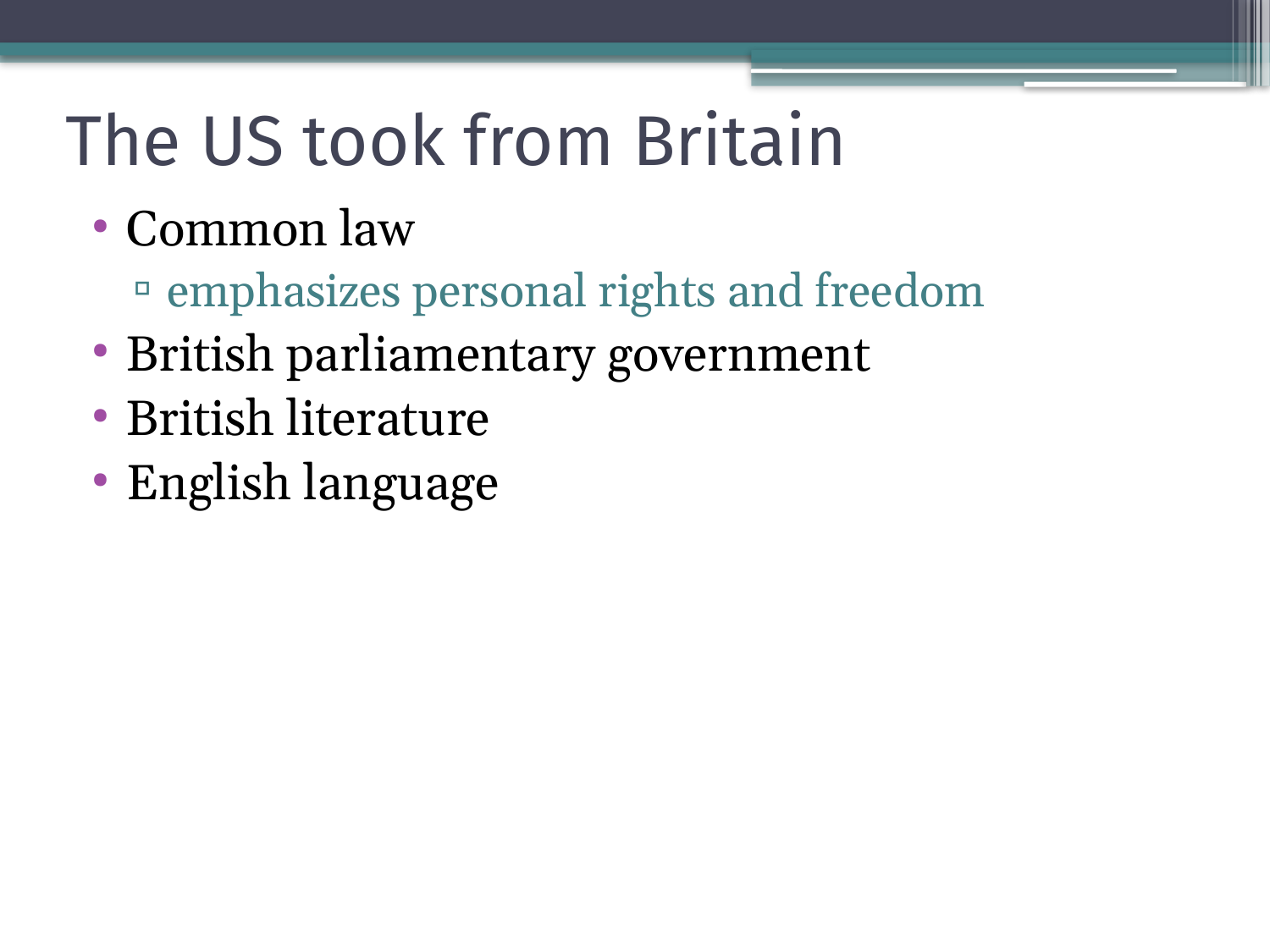

# The US took from Britain
Common law
emphasizes personal rights and freedom
British parliamentary government
British literature
English language